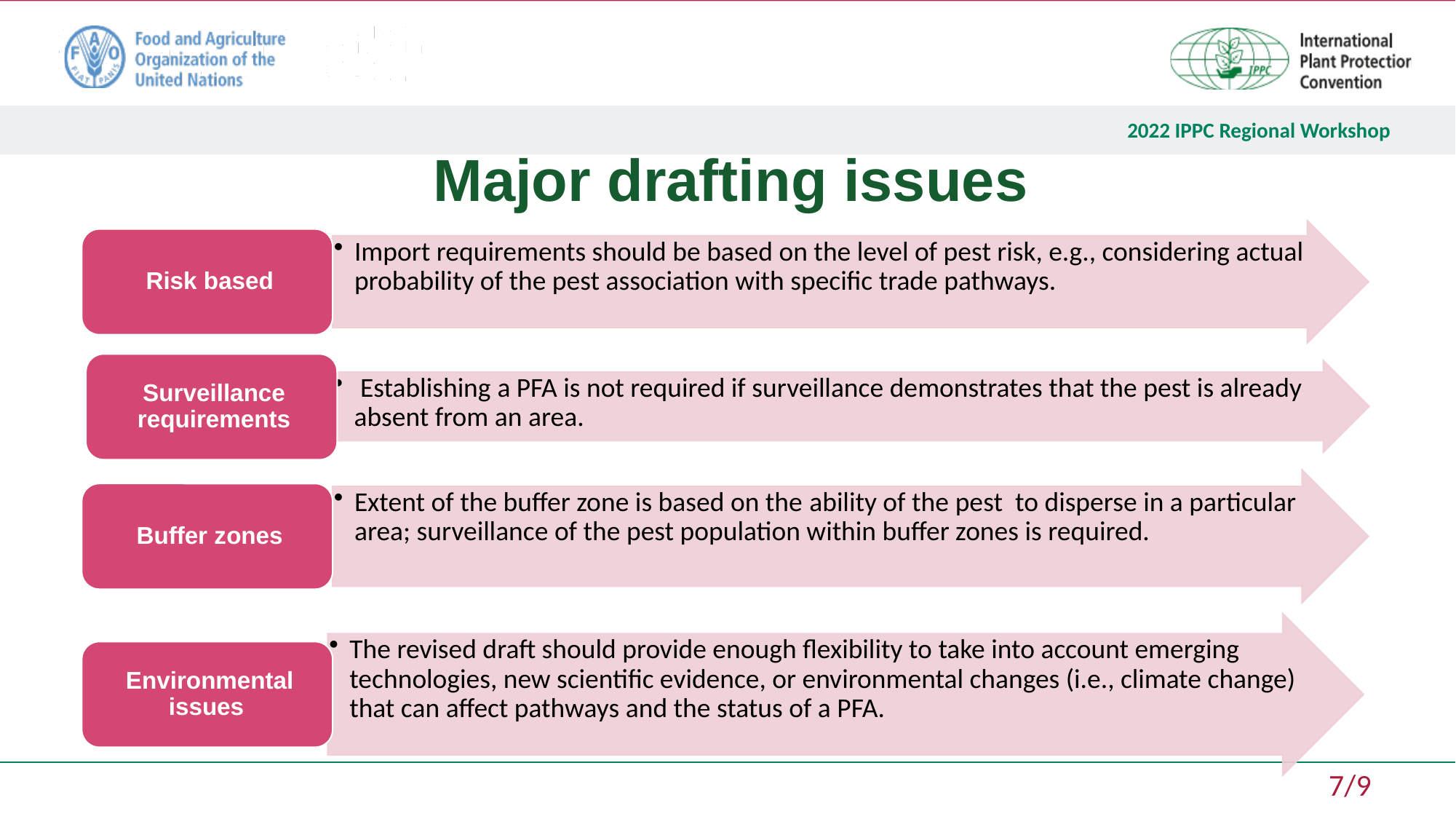

Major drafting issues
Import requirements should be based on the level of pest risk, e.g., considering actual probability of the pest association with specific trade pathways.
Risk based
 Establishing a PFA is not required if surveillance demonstrates that the pest is already absent from an area.
Surveillance requirements
Extent of the buffer zone is based on the ability of the pest  to disperse in a particular area; surveillance of the pest population within buffer zones is required.
Buffer zones
The revised draft should provide enough flexibility to take into account emerging technologies, new scientific evidence, or environmental changes (i.e., climate change) that can affect pathways and the status of a PFA.
Environmental issues